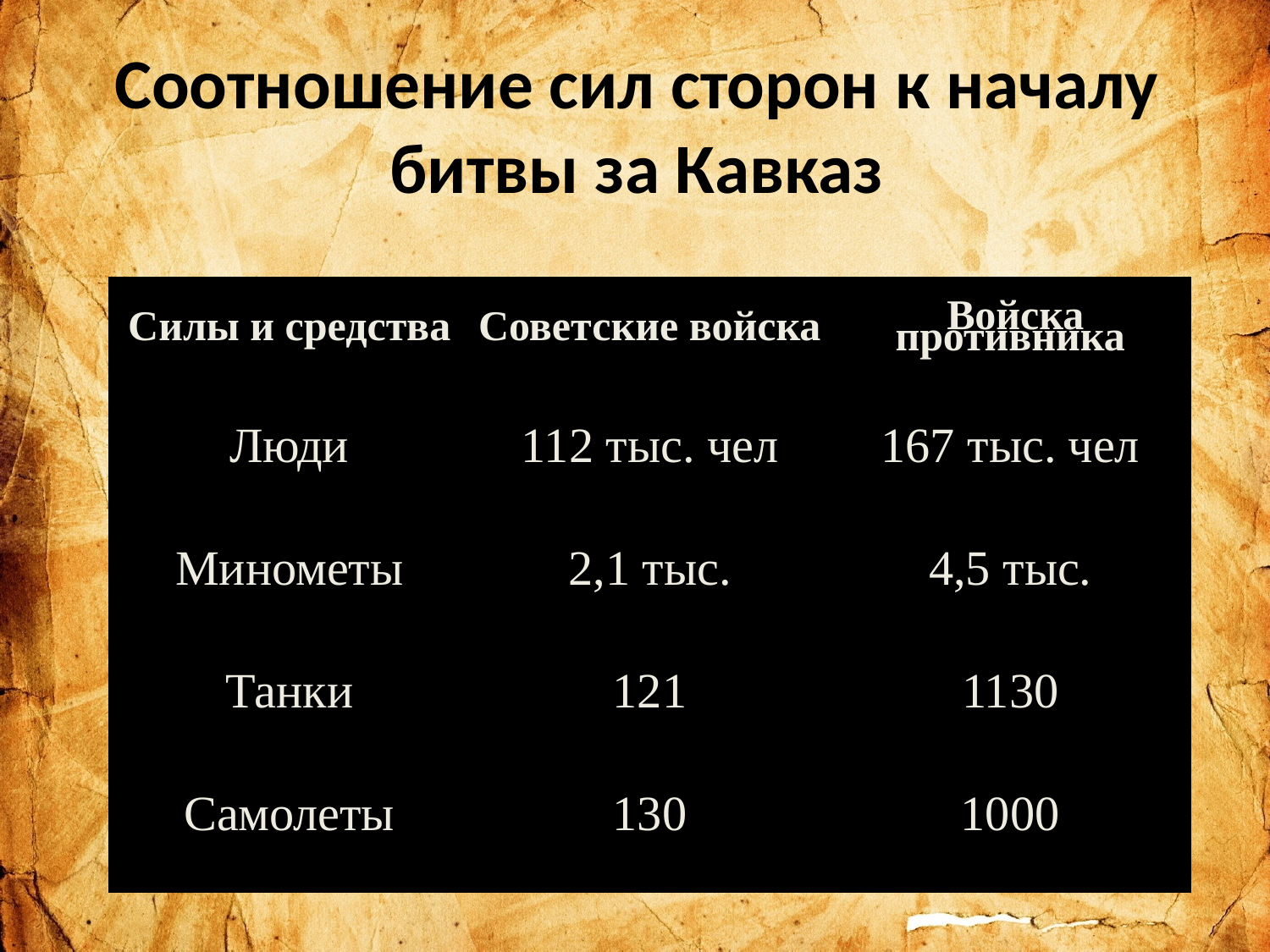

# Соотношение сил сторон к началу битвы за Кавказ
| Силы и средства | Советские войска | Войска противника |
| --- | --- | --- |
| Люди | 112 тыс. чел | 167 тыс. чел |
| Минометы | 2,1 тыс. | 4,5 тыс. |
| Танки | 121 | 1130 |
| Самолеты | 130 | 1000 |